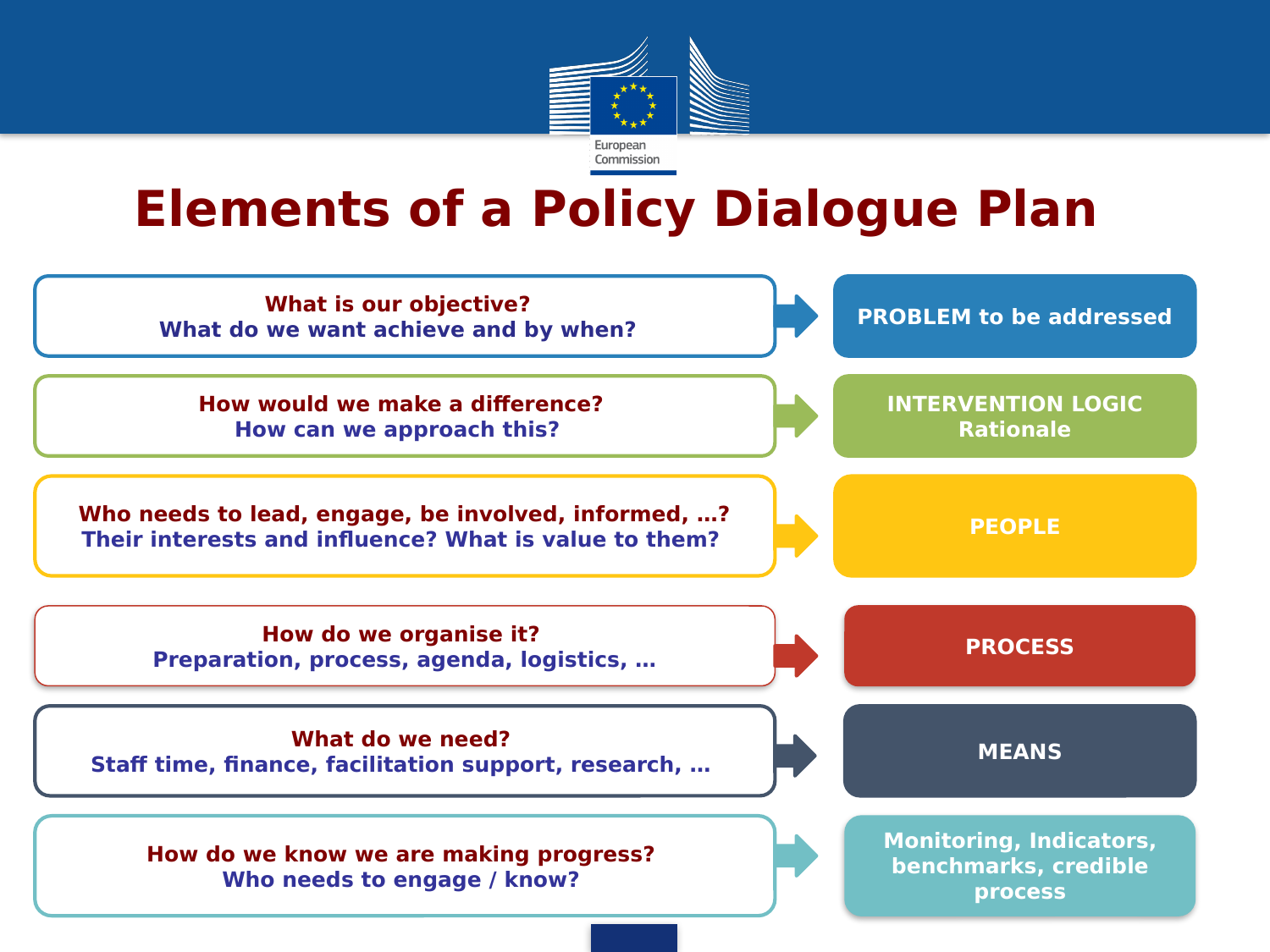

# Elements of a Policy Dialogue Plan
What is our objective?
What do we want achieve and by when?
PROBLEM to be addressed

How would we make a difference?
How can we approach this?
INTERVENTION LOGIC Rationale

Who needs to lead, engage, be involved, informed, …? Their interests and influence? What is value to them?
PEOPLE

How do we organise it?
Preparation, process, agenda, logistics, …
PROCESS

What do we need?
Staff time, finance, facilitation support, research, …
MEANS

How do we know we are making progress?
Who needs to engage / know?
Monitoring, Indicators, benchmarks, credible process

15